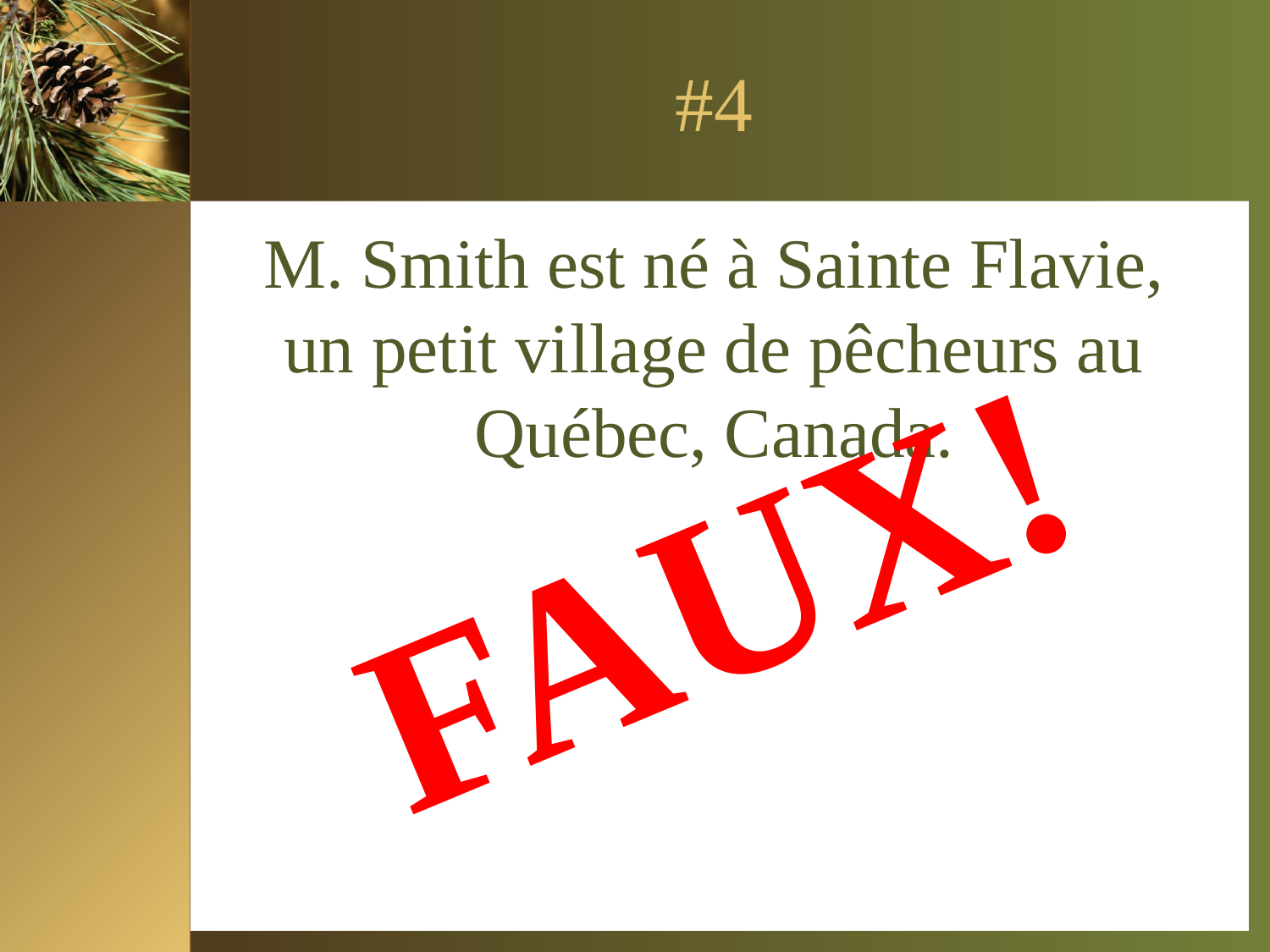

# #4
M. Smith est né à Sainte Flavie, un petit village de pêcheurs au Québec, Canada.
FAUX!